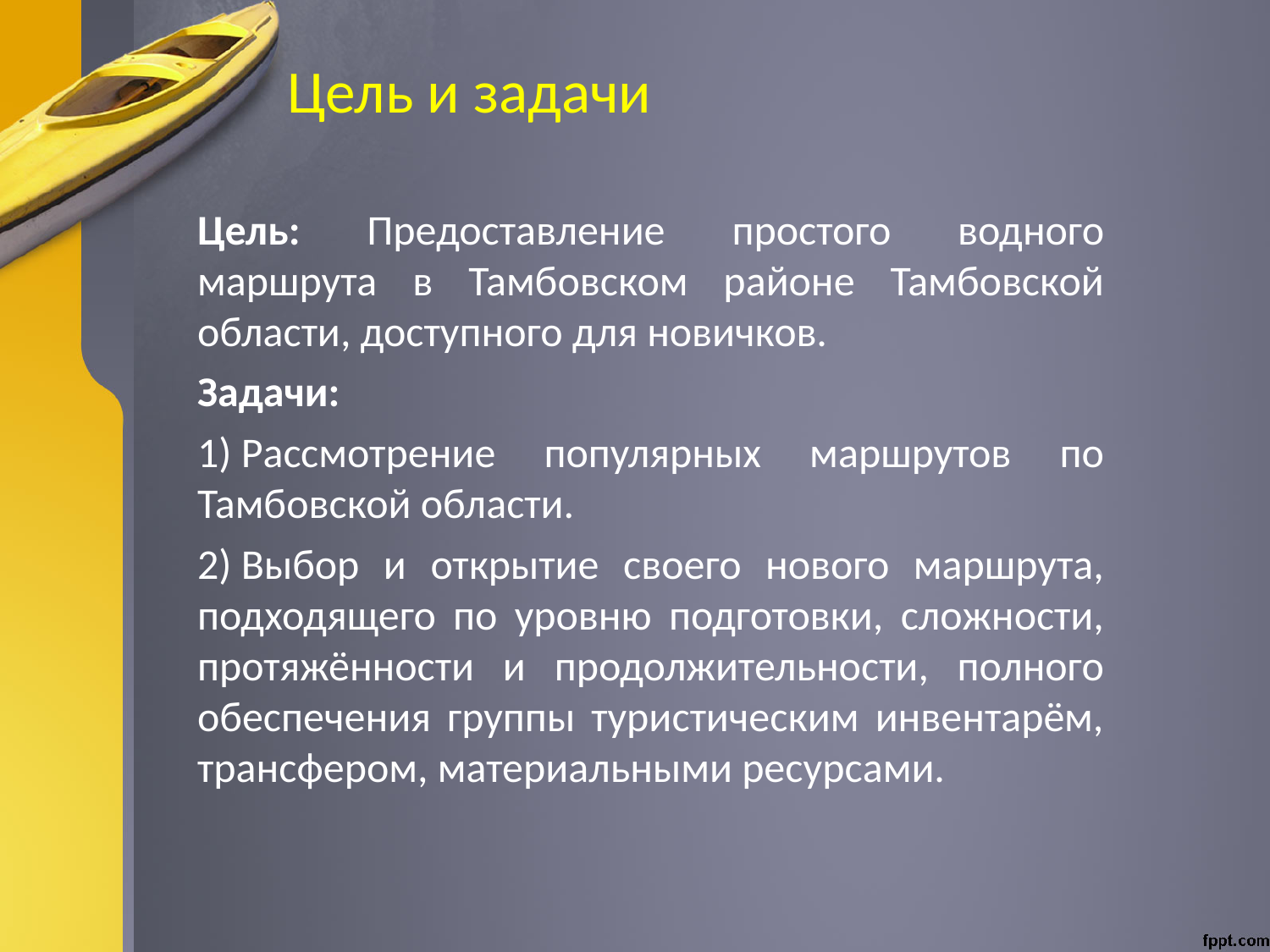

Цель и задачи
# Цель: Предоставление простого водного маршрута в Тамбовском районе Тамбовской области, доступного для новичков.
Задачи:
1) Рассмотрение популярных маршрутов по Тамбовской области.
2) Выбор и открытие своего нового маршрута, подходящего по уровню подготовки, сложности, протяжённости и продолжительности, полного обеспечения группы туристическим инвентарём, трансфером, материальными ресурсами.